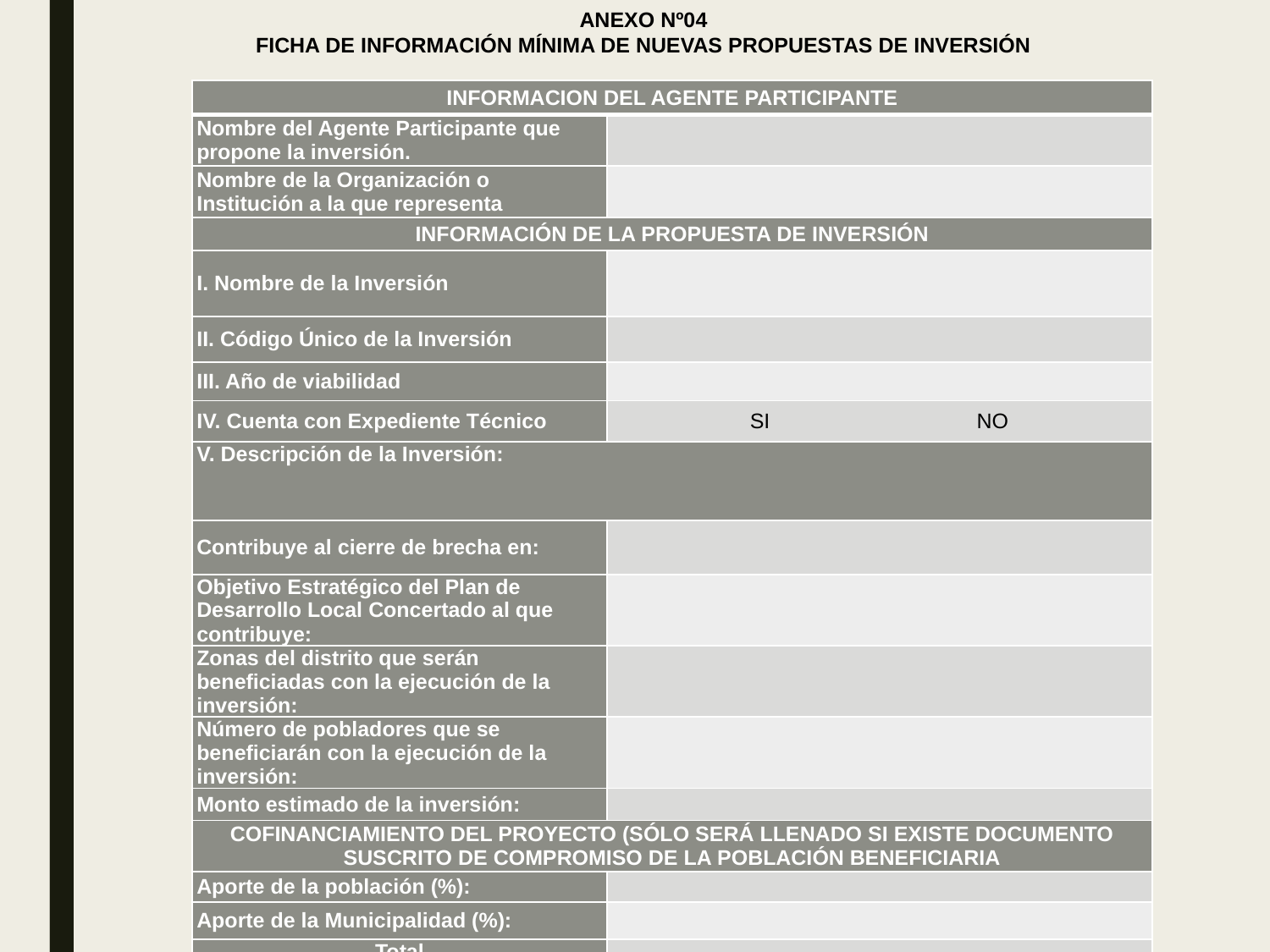

ANEXO Nº04
FICHA DE INFORMACIÓN MÍNIMA DE NUEVAS PROPUESTAS DE INVERSIÓN
| INFORMACION DEL AGENTE PARTICIPANTE |  |
| --- | --- |
| Nombre del Agente Participante que propone la inversión. |  |
| Nombre de la Organización o Institución a la que representa |  |
| INFORMACIÓN DE LA PROPUESTA DE INVERSIÓN |  |
| I. Nombre de la Inversión |  |
| II. Código Único de la Inversión |  |
| III. Año de viabilidad |  |
| IV. Cuenta con Expediente Técnico | SI NO |
| V. Descripción de la Inversión: |  |
| Contribuye al cierre de brecha en: |  |
| Objetivo Estratégico del Plan de Desarrollo Local Concertado al que contribuye: |  |
| Zonas del distrito que serán beneficiadas con la ejecución de la inversión: |  |
| Número de pobladores que se beneficiarán con la ejecución de la inversión: |  |
| Monto estimado de la inversión: |  |
| COFINANCIAMIENTO DEL PROYECTO (SÓLO SERÁ LLENADO SI EXISTE DOCUMENTO SUSCRITO DE COMPROMISO DE LA POBLACIÓN BENEFICIARIA |  |
| Aporte de la población (%): |  |
| Aporte de la Municipalidad (%): |  |
| Total |  |
| Nota: - Adjuntar Acta debidamente suscrita donde se considerará el porcentaje de cofinanciamiento. |  |